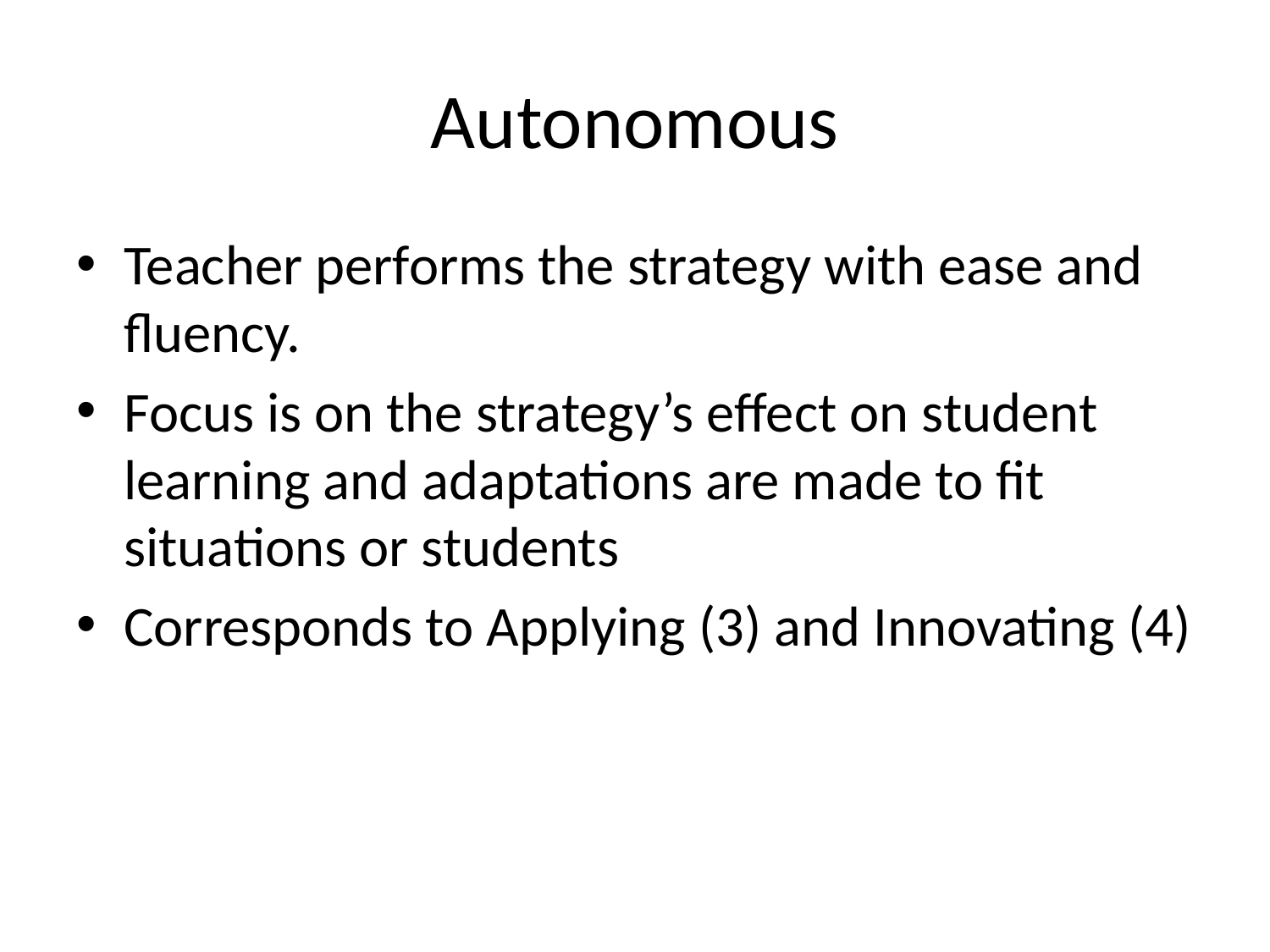

# Autonomous
Teacher performs the strategy with ease and fluency.
Focus is on the strategy’s effect on student learning and adaptations are made to fit situations or students
Corresponds to Applying (3) and Innovating (4)